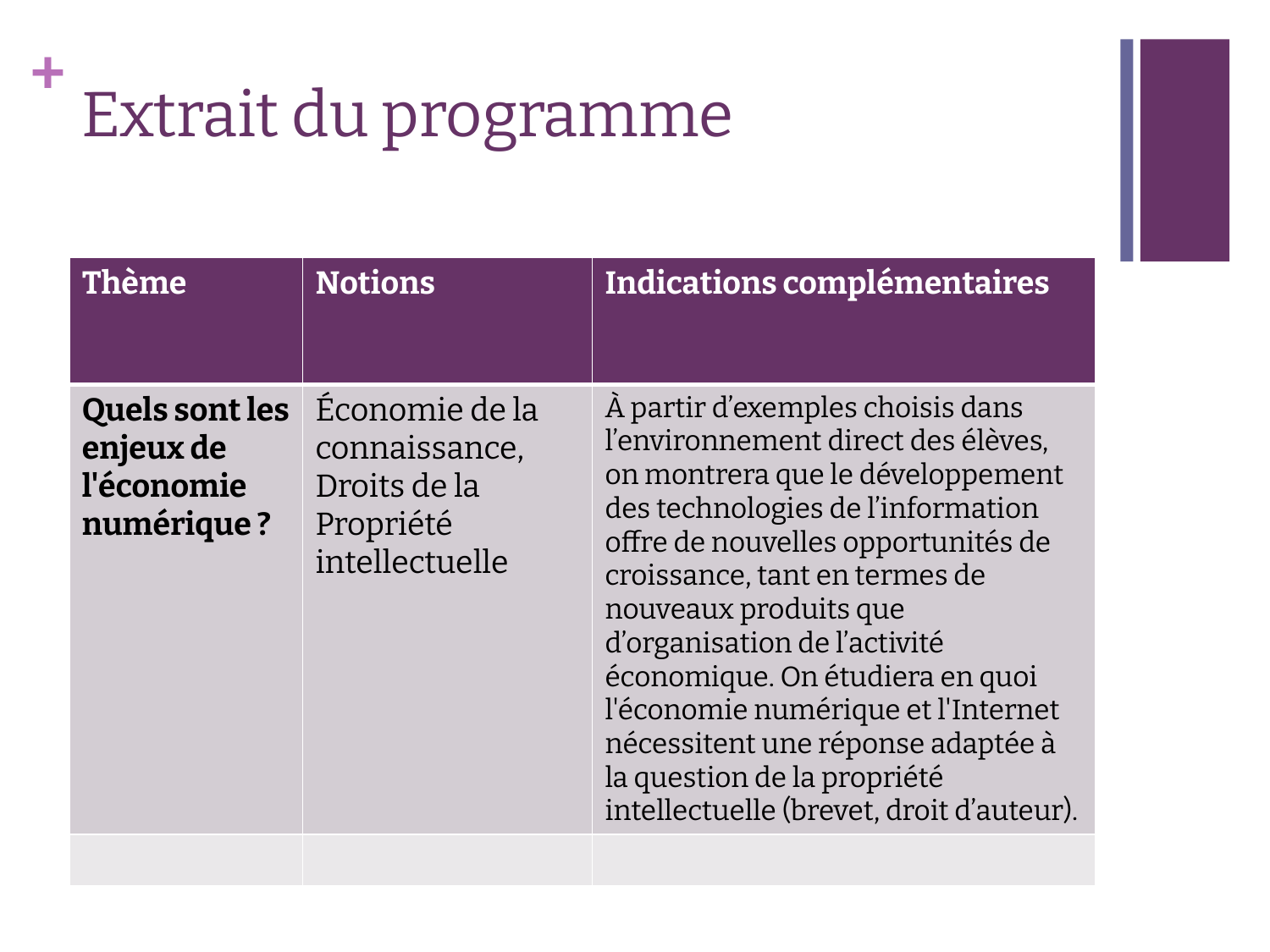

# Extrait du programme
| Thème | Notions | Indications complémentaires |
| --- | --- | --- |
| Quels sont les enjeux de l'économie numérique ? | Économie de la connaissance, Droits de la Propriété intellectuelle | À partir d’exemples choisis dans l’environnement direct des élèves, on montrera que le développement des technologies de l’information offre de nouvelles opportunités de croissance, tant en termes de nouveaux produits que d’organisation de l’activité économique. On étudiera en quoi l'économie numérique et l'Internet nécessitent une réponse adaptée à la question de la propriété intellectuelle (brevet, droit d’auteur). |
|  |  |  |